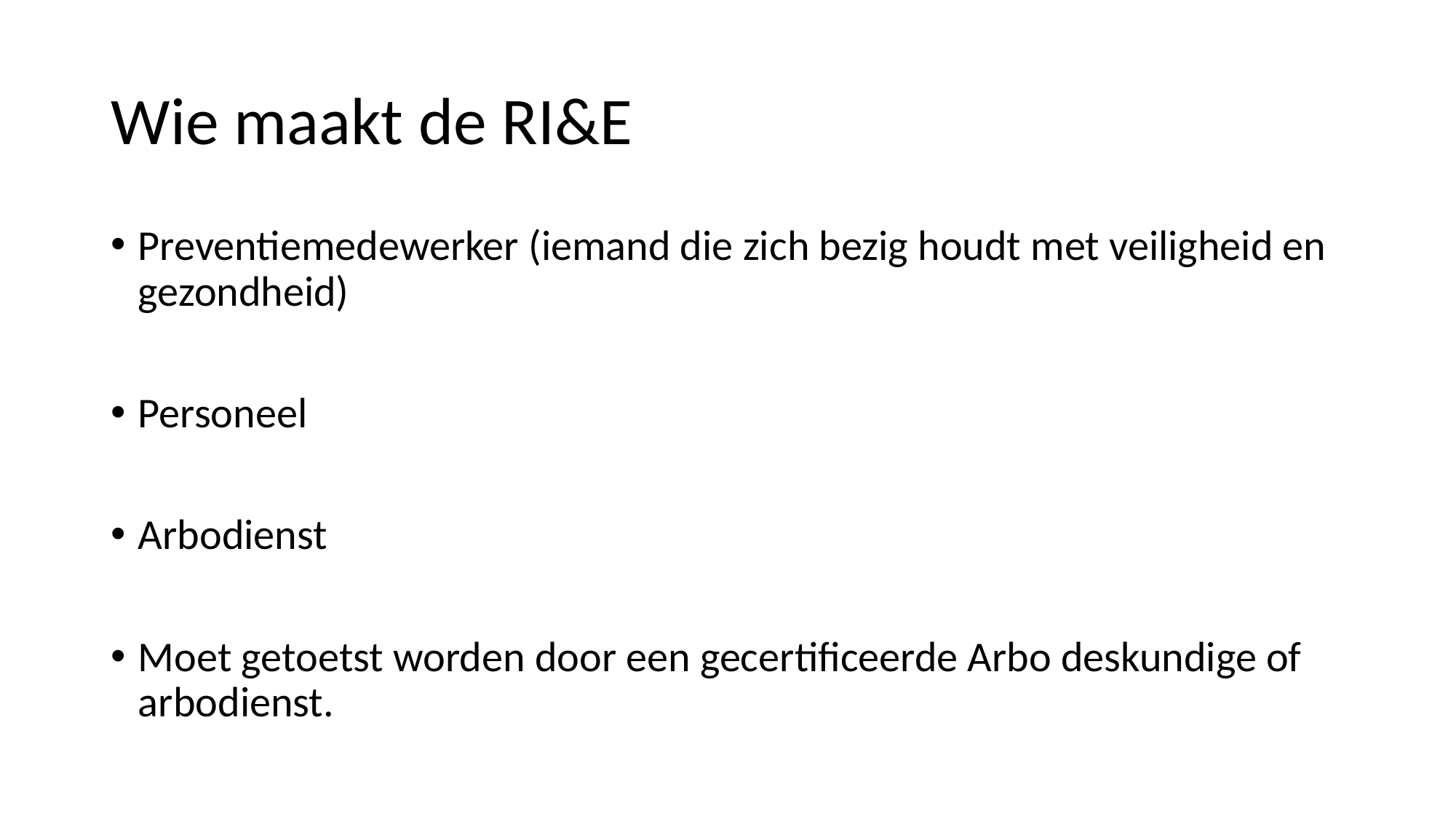

# Wie maakt de RI&E
Preventiemedewerker (iemand die zich bezig houdt met veiligheid en gezondheid)

Personeel

Arbodienst

Moet getoetst worden door een gecertificeerde Arbo deskundige of arbodienst.